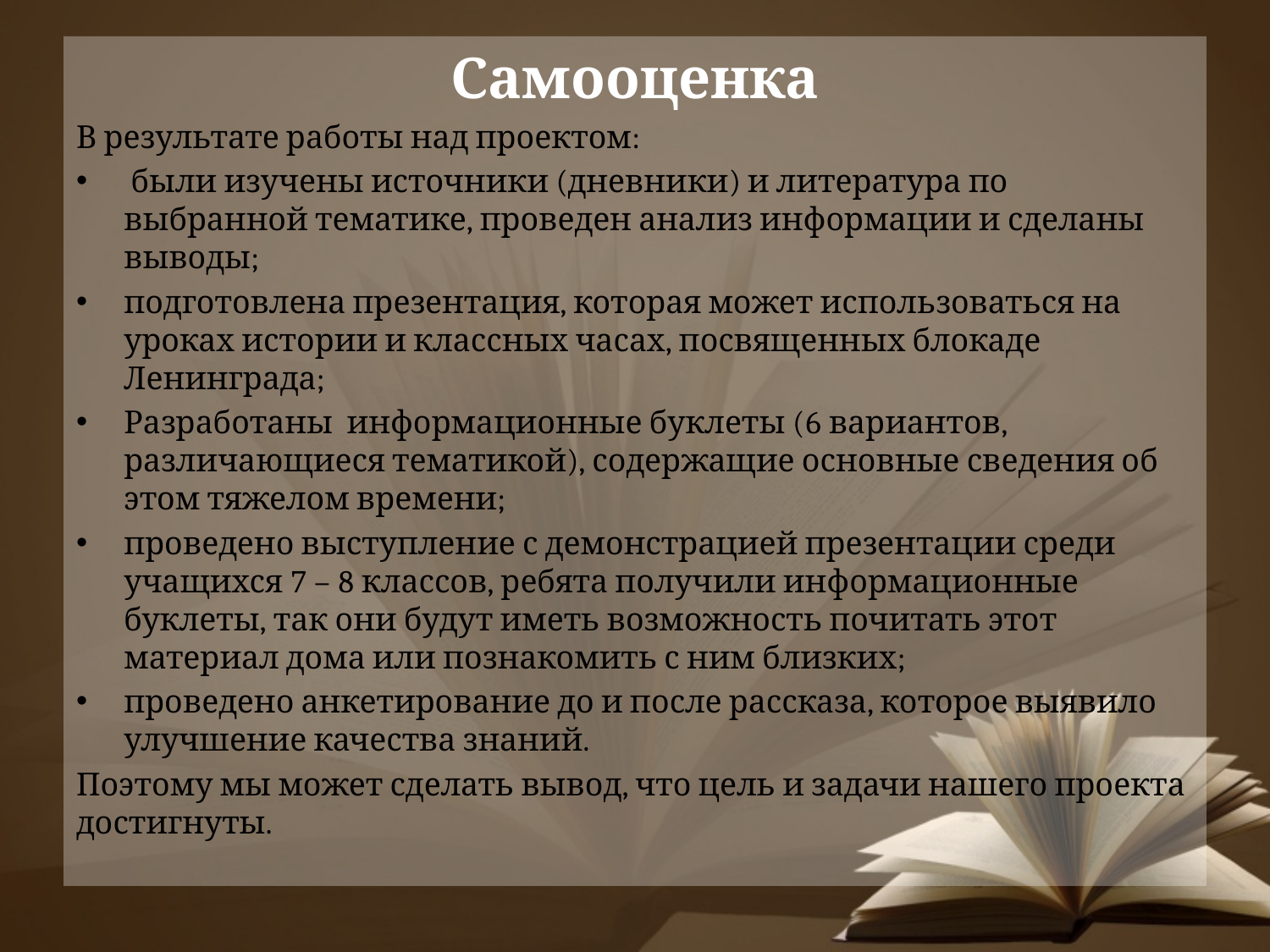

Самооценка
В результате работы над проектом:
 были изучены источники (дневники) и литература по выбранной тематике, проведен анализ информации и сделаны выводы;
подготовлена презентация, которая может использоваться на уроках истории и классных часах, посвященных блокаде Ленинграда;
Разработаны  информационные буклеты (6 вариантов, различающиеся тематикой), содержащие основные сведения об этом тяжелом времени;
проведено выступление с демонстрацией презентации среди учащихся 7 – 8 классов, ребята получили информационные буклеты, так они будут иметь возможность почитать этот материал дома или познакомить с ним близких;
проведено анкетирование до и после рассказа, которое выявило улучшение качества знаний.
Поэтому мы может сделать вывод, что цель и задачи нашего проекта достигнуты.